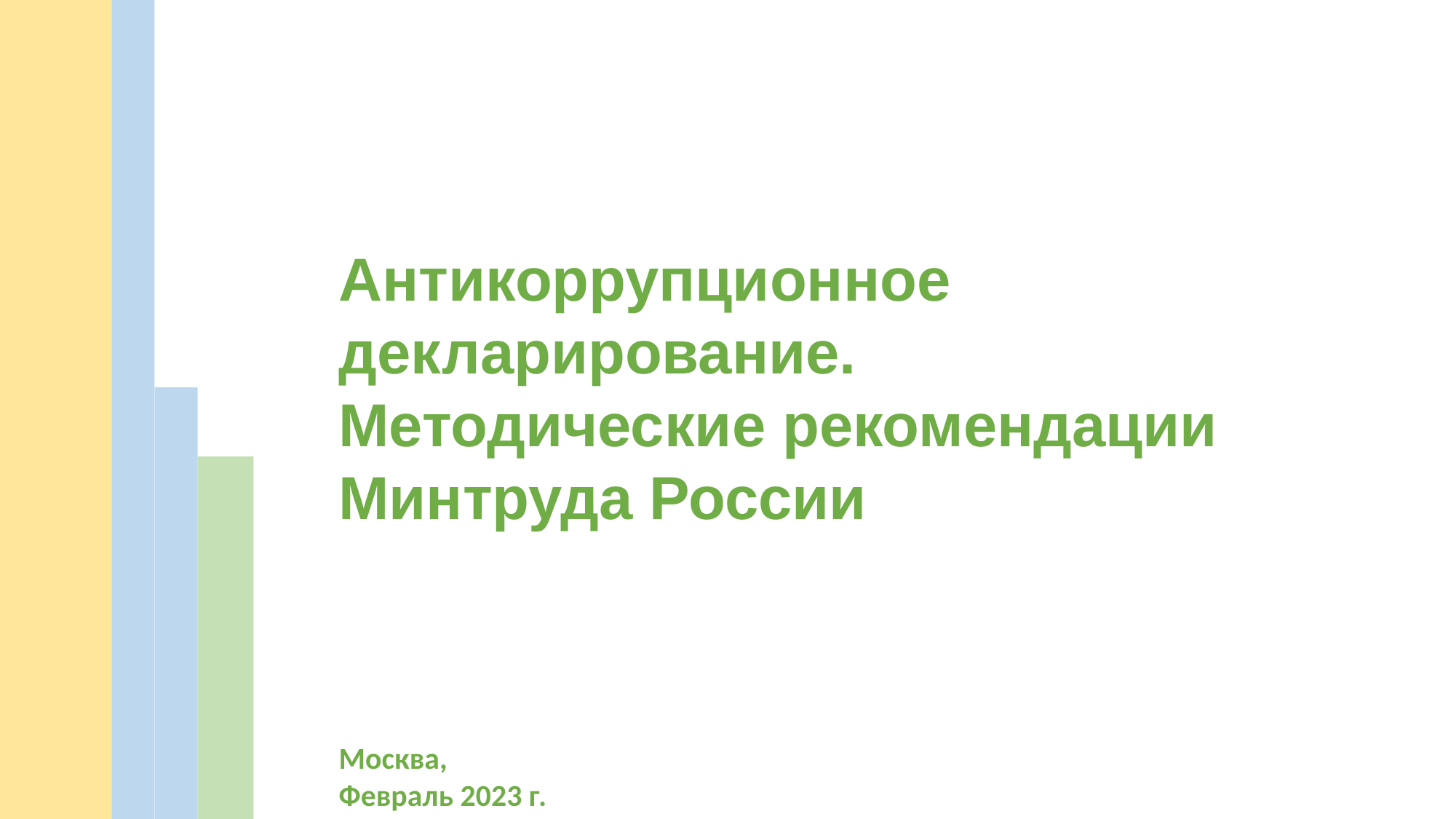

Антикоррупционное декларирование.
Методические рекомендации
Минтруда России

Москва,
Февраль 2023 г.